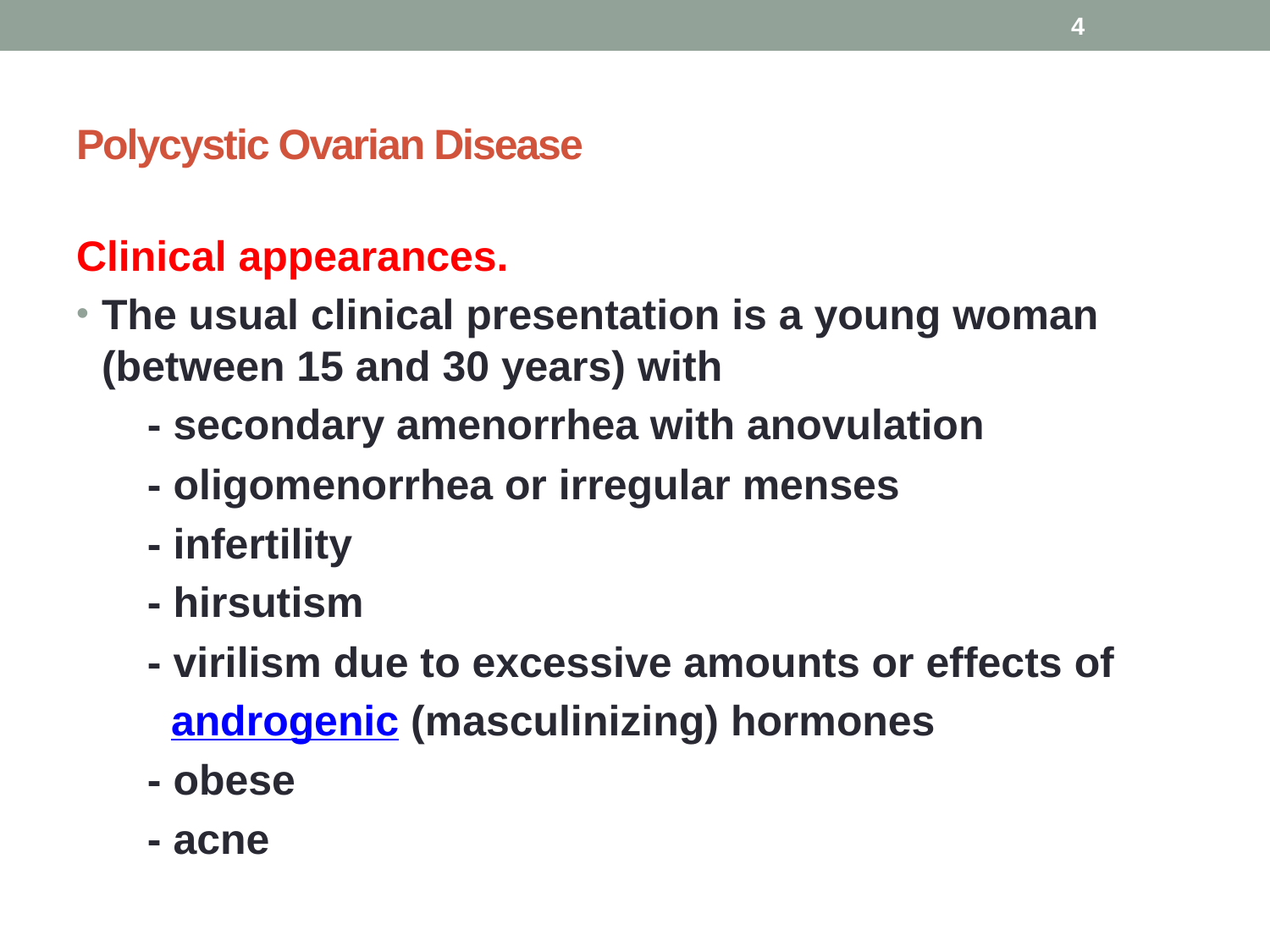

4
# Polycystic Ovarian Disease
Clinical appearances.
The usual clinical presentation is a young woman (between 15 and 30 years) with
      - secondary amenorrhea with anovulation
      - oligomenorrhea or irregular menses
      - infertility
      - hirsutism
      - virilism due to excessive amounts or effects of
        androgenic (masculinizing) hormones
      - obese
      - acne